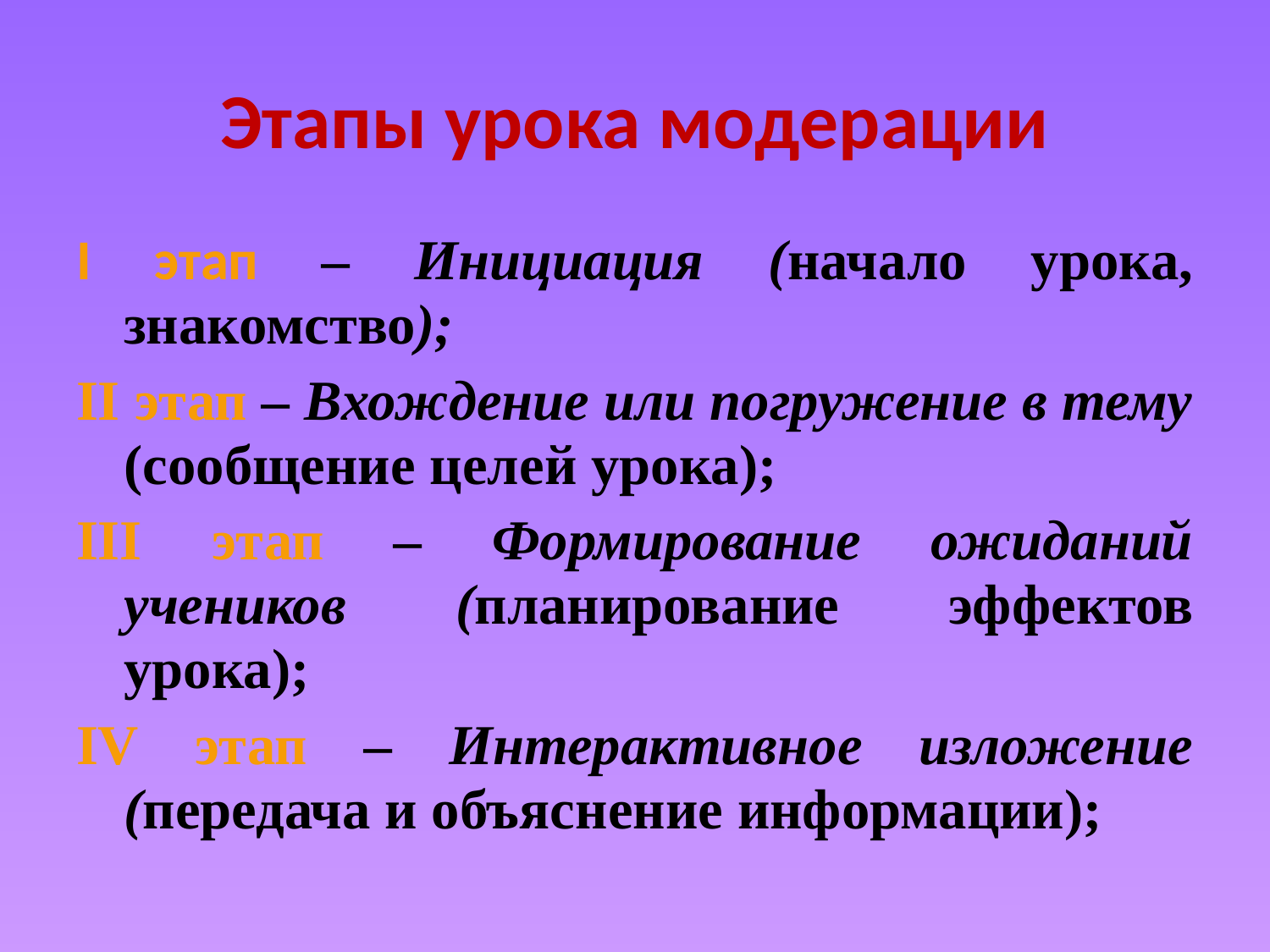

# Этапы урока модерации
I этап – Инициация (начало урока, знакомство);
II этап – Вхождение или погружение в тему (сообщение целей урока);
III этап – Формирование ожиданий учеников (планирование эффектов урока);
IV этап – Интерактивное изложение (передача и объяснение информации);